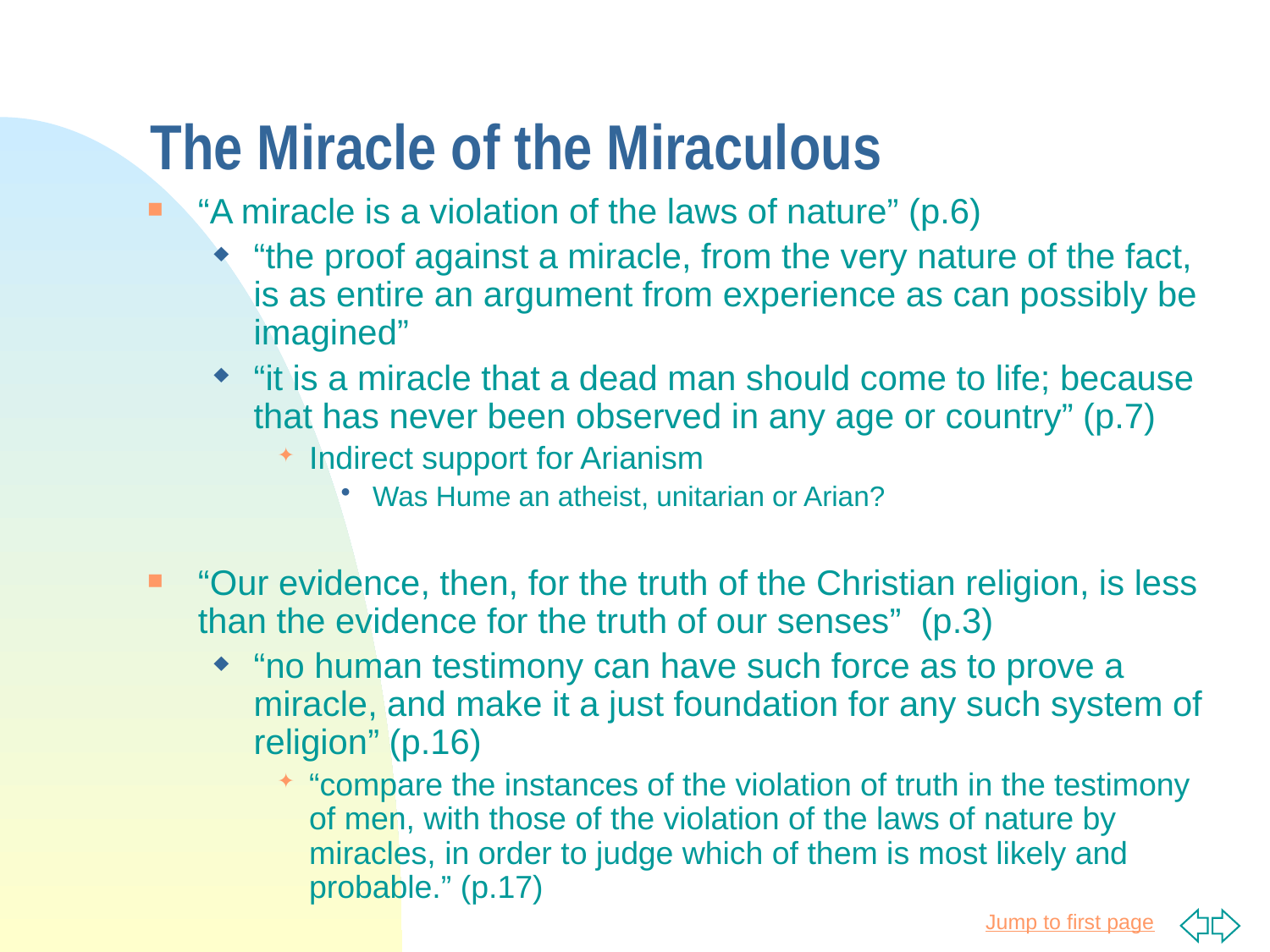

# The Miracle of the Miraculous

“A miracle is a violation of the laws of nature” (p.6)
“the proof against a miracle, from the very nature of the fact, is as entire an argument from experience as can possibly be imagined”
“it is a miracle that a dead man should come to life; because that has never been observed in any age or country” (p.7)
Indirect support for Arianism
Was Hume an atheist, unitarian or Arian?

“Our evidence, then, for the truth of the Christian religion, is less than the evidence for the truth of our senses”  (p.3)
“no human testimony can have such force as to prove a miracle, and make it a just foundation for any such system of religion” (p.16)
“compare the instances of the violation of truth in the testimony of men, with those of the violation of the laws of nature by miracles, in order to judge which of them is most likely and probable.” (p.17)